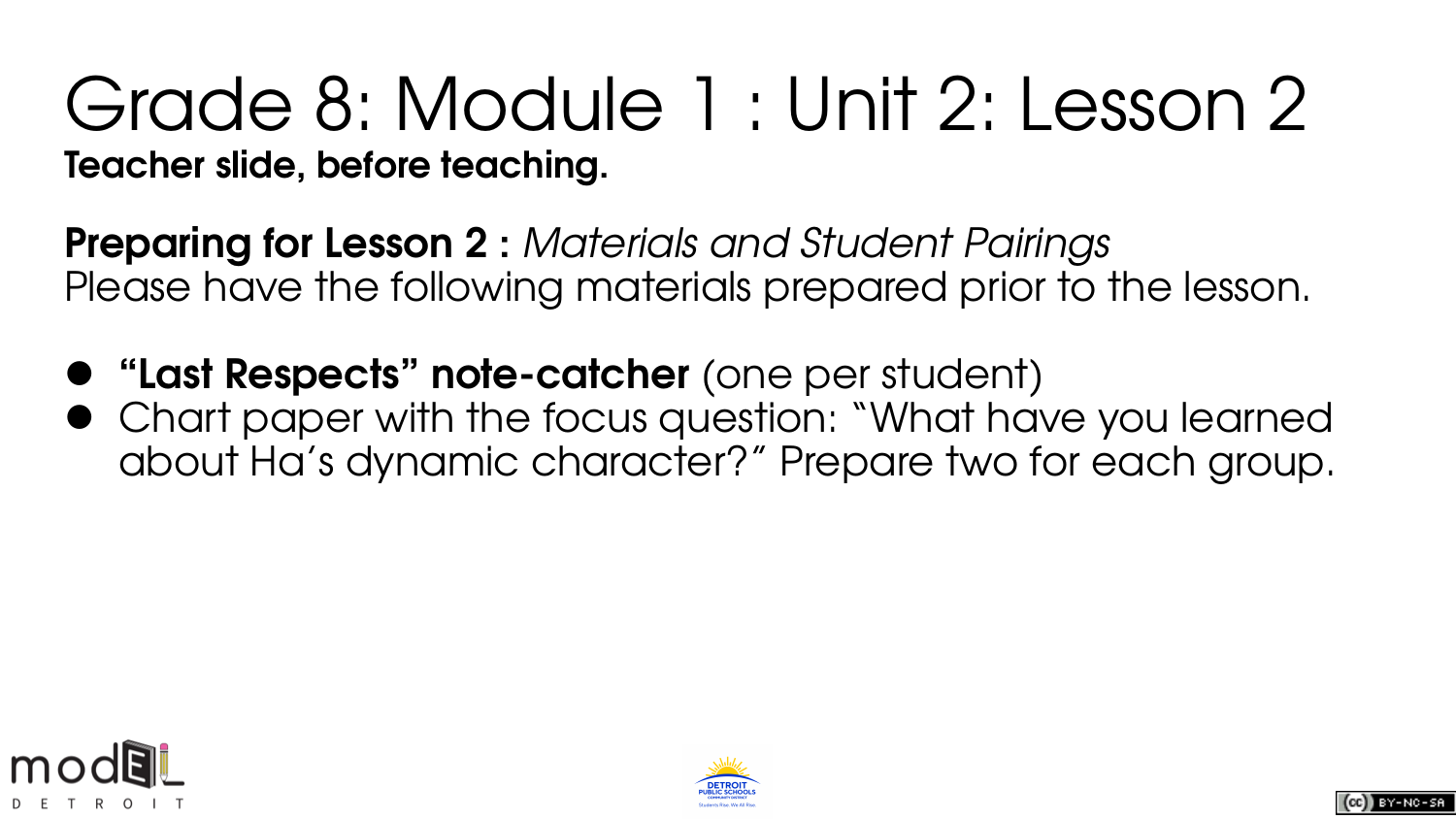

# Grade 8: Module 1 : Unit 2: Lesson 2
Teacher slide, before teaching.
Preparing for Lesson 2 : Materials and Student Pairings
Please have the following materials prepared prior to the lesson.

“Last Respects” note-catcher (one per student)
Chart paper with the focus question: “What have you learned about Ha’s dynamic character?” Prepare two for each group.